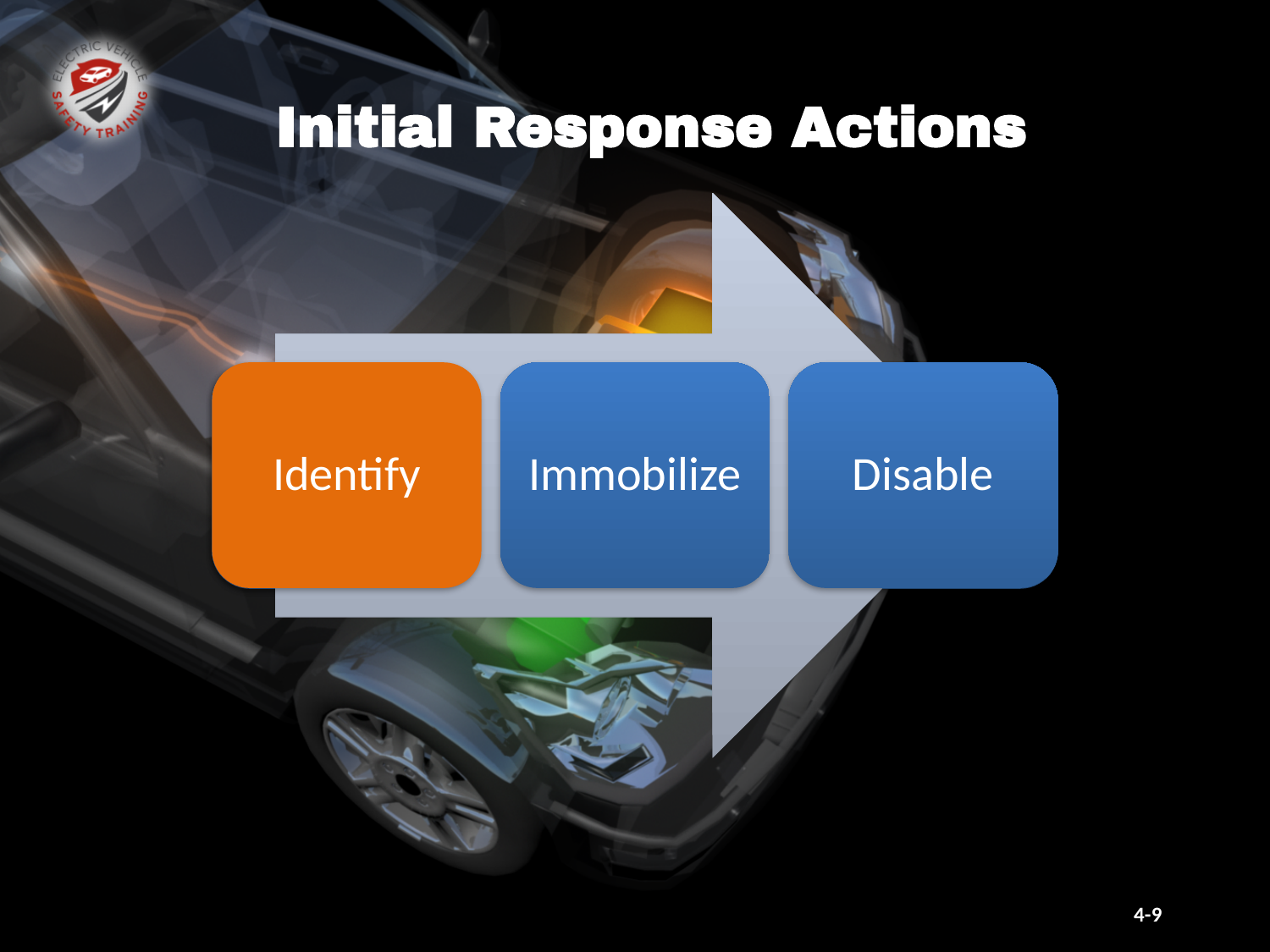

Initial Response Actions
Identify
Immobilize
Disable
Identify
Immobilize
Disable
4-9